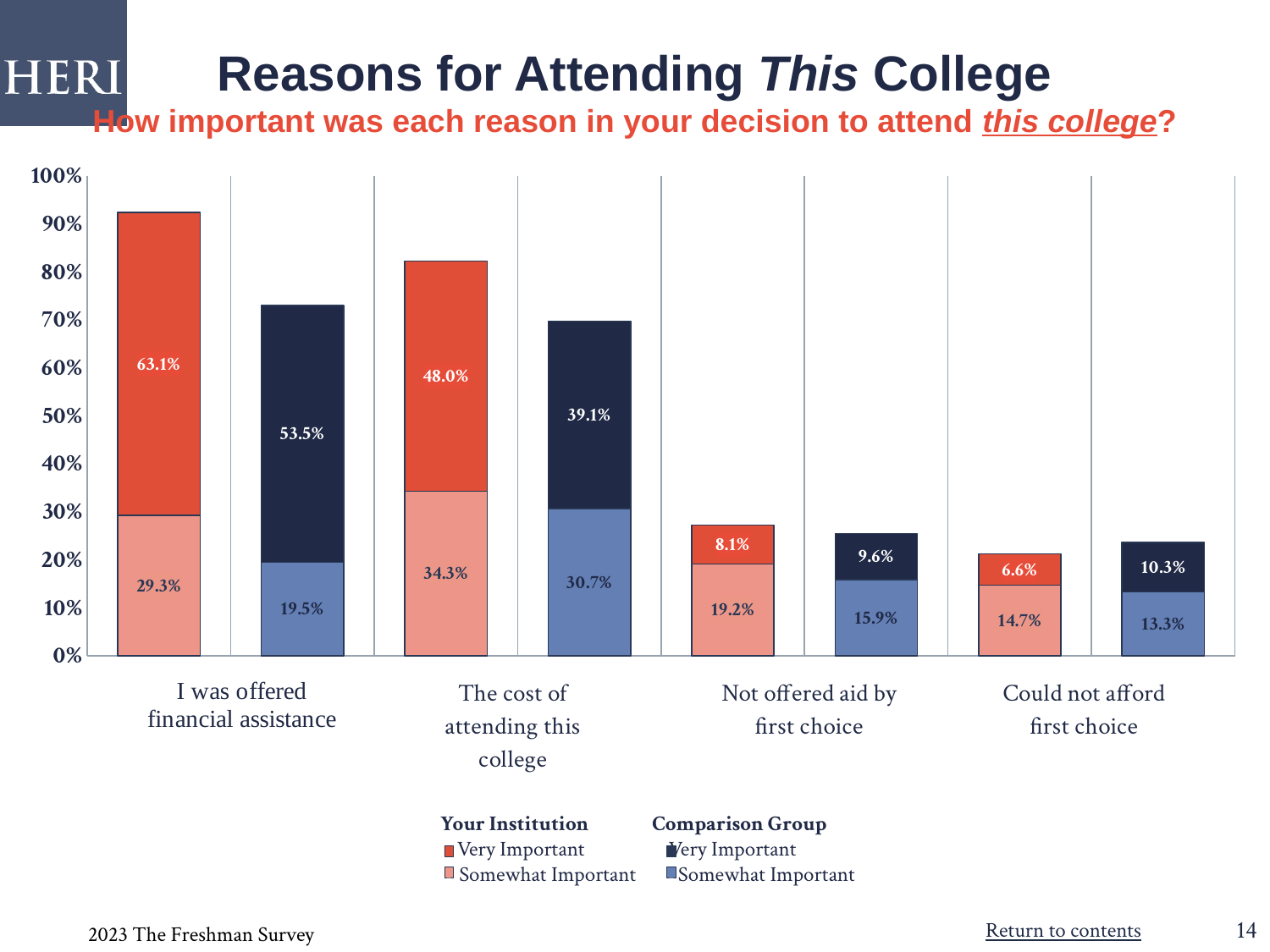

# Reasons for Attending This College How important was each reason in your decision to attend this college?

### Chart

| Category | Somewhat Important | Very Important |
|---|---|---|
| Your Institution | 0.2929 | 0.6313 |
| Comparison Group | 0.1951 | 0.5349 |
| Your Institution | 0.3434 | 0.4798 |
| Comparison Group | 0.3072 | 0.3907 |
| Your Institution | 0.1919 | 0.0808 |
| Comparison Group | 0.1594 | 0.0956 |
| Your Institution | 0.1472 | 0.066 |
| Comparison Group | 0.1331 | 0.1034 |
 Your Institution               Comparison Group
     Very Important                  Very Important
     Somewhat Important         Somewhat Important

2023 The Freshman Survey
Return to contents
14